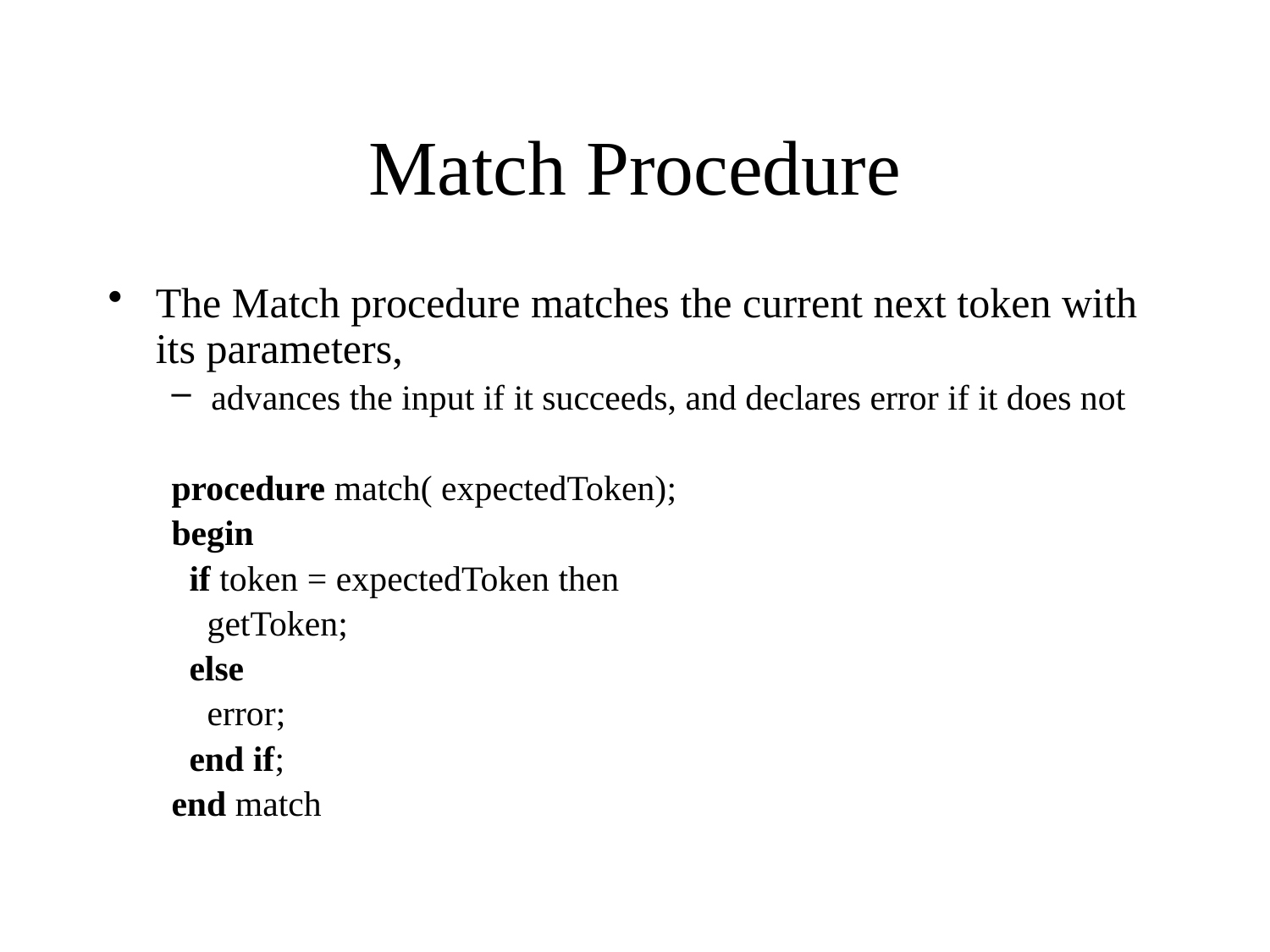

# Match Procedure
The Match procedure matches the current next token with its parameters,
advances the input if it succeeds, and declares error if it does not

procedure match( expectedToken);
begin
  if token = expectedToken then
    getToken;
  else
    error;
  end if;
end match